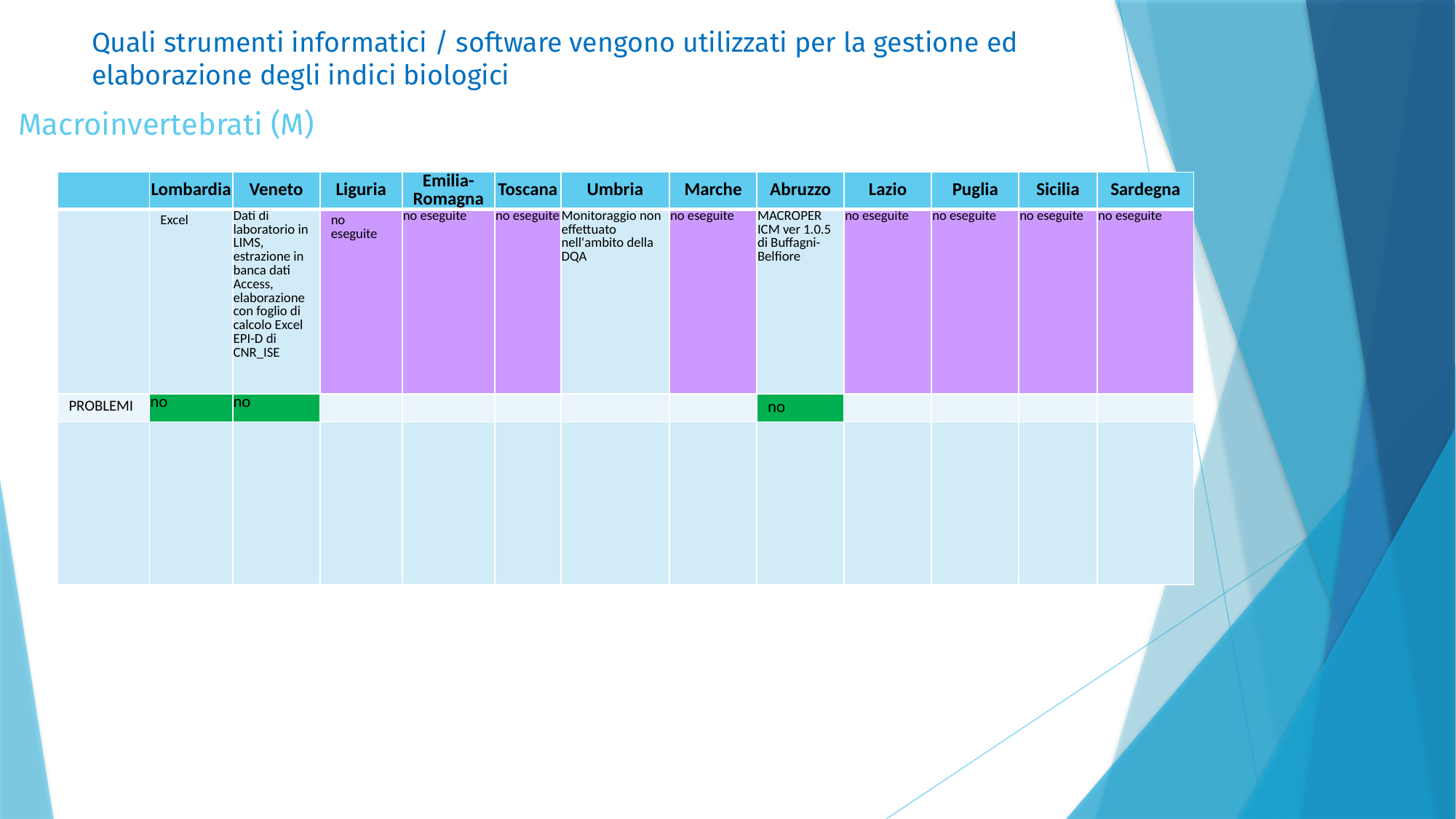

Quali strumenti informatici / software vengono utilizzati per la gestione ed elaborazione degli indici biologici
# Macroinvertebrati (M)
|  | Lombardia | Veneto | Liguria | Emilia-Romagna | Toscana | Umbria | Marche | Abruzzo | Lazio | Puglia | Sicilia | Sardegna |
| --- | --- | --- | --- | --- | --- | --- | --- | --- | --- | --- | --- | --- |
|  | Excel | Dati di laboratorio in LIMS, estrazione in banca dati Access, elaborazione con foglio di calcolo Excel EPI-D di CNR\_ISE | no eseguite | no eseguite | no eseguite | Monitoraggio non effettuato nell'ambito della DQA | no eseguite | MACROPER ICM ver 1.0.5 di Buffagni-Belfiore | no eseguite | no eseguite | no eseguite | no eseguite |
| PROBLEMI | no | no |  |  |  |  |  | no |  |  |  |  |
|  |  |  |  |  |  |  |  |  |  |  |  |  |